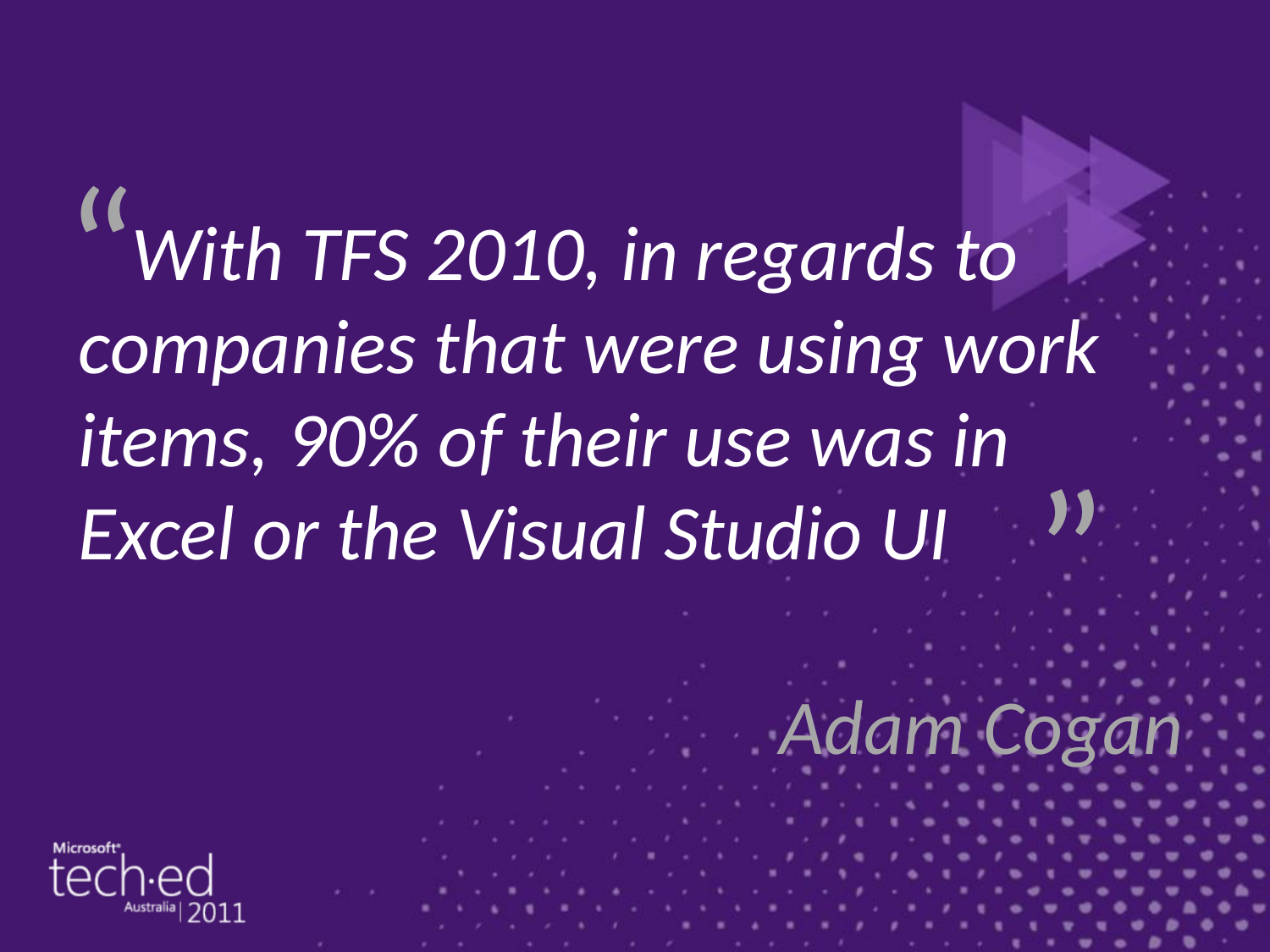

“
   With TFS 2010, in regards to companies that were using work items, 90% of their use was in Excel or the Visual Studio UI

Adam Cogan
”